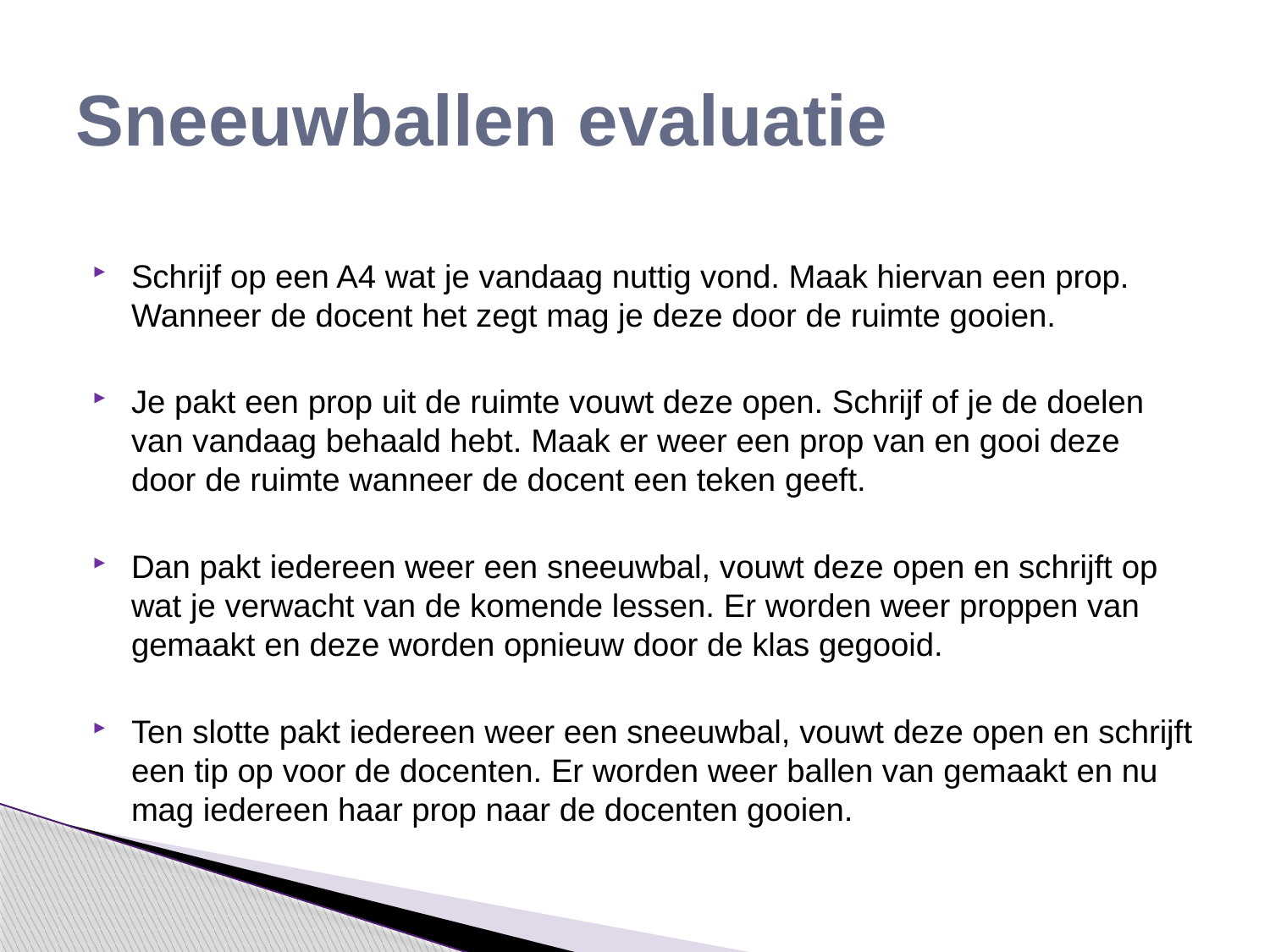

# Sneeuwballen evaluatie

Schrijf op een A4 wat je vandaag nuttig vond. Maak hiervan een prop. Wanneer de docent het zegt mag je deze door de ruimte gooien.

Je pakt een prop uit de ruimte vouwt deze open. Schrijf of je de doelen van vandaag behaald hebt. Maak er weer een prop van en gooi deze door de ruimte wanneer de docent een teken geeft.

Dan pakt iedereen weer een sneeuwbal, vouwt deze open en schrijft op wat je verwacht van de komende lessen. Er worden weer proppen van gemaakt en deze worden opnieuw door de klas gegooid.

Ten slotte pakt iedereen weer een sneeuwbal, vouwt deze open en schrijft een tip op voor de docenten. Er worden weer ballen van gemaakt en nu mag iedereen haar prop naar de docenten gooien.